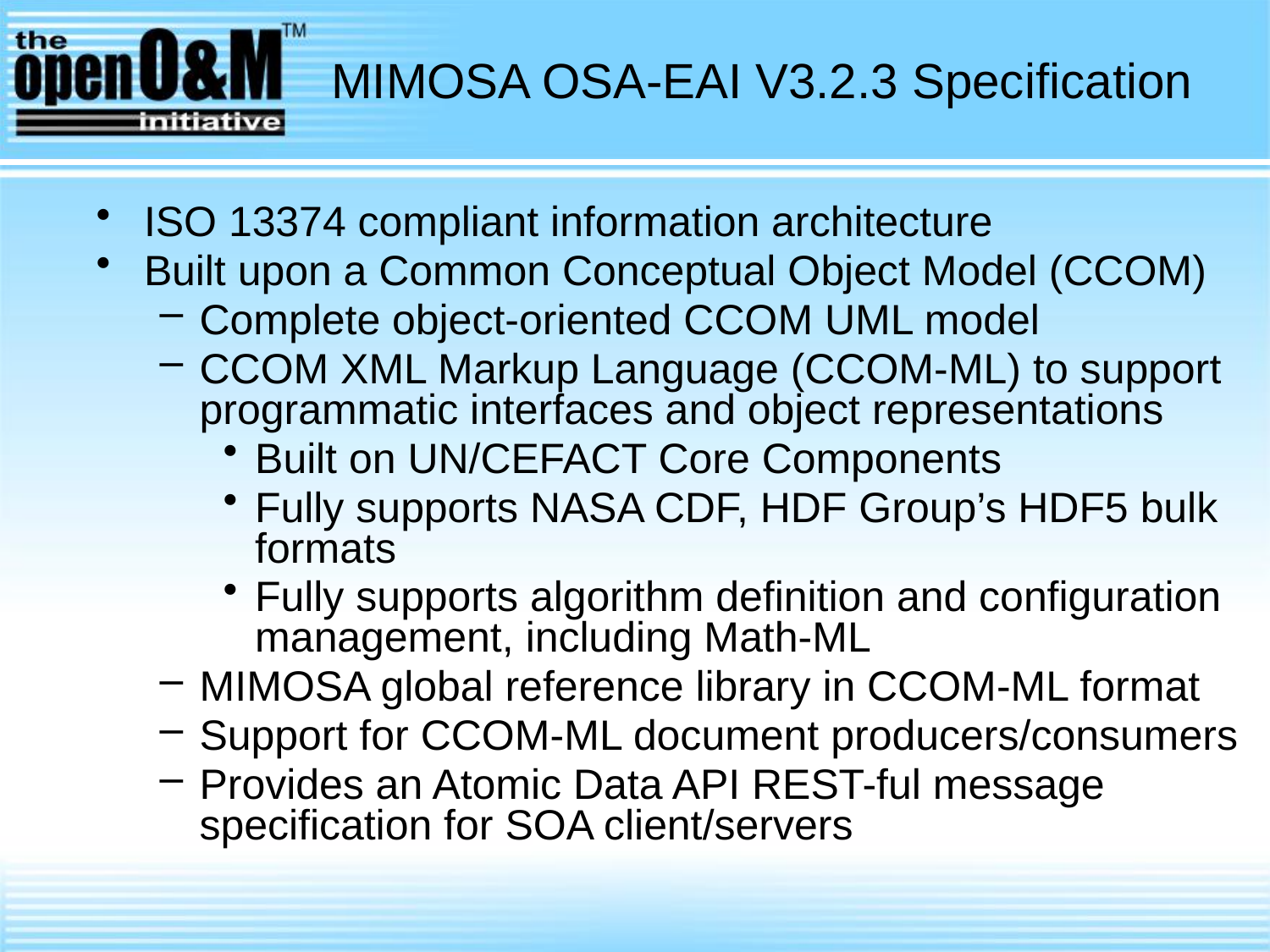

# MIMOSA OSA-EAI V3.2.3 Specification
ISO 13374 compliant information architecture
Built upon a Common Conceptual Object Model (CCOM)
Complete object-oriented CCOM UML model
CCOM XML Markup Language (CCOM-ML) to support programmatic interfaces and object representations
Built on UN/CEFACT Core Components
Fully supports NASA CDF, HDF Group’s HDF5 bulk formats
Fully supports algorithm definition and configuration management, including Math-ML
MIMOSA global reference library in CCOM-ML format
Support for CCOM-ML document producers/consumers
Provides an Atomic Data API REST-ful message specification for SOA client/servers